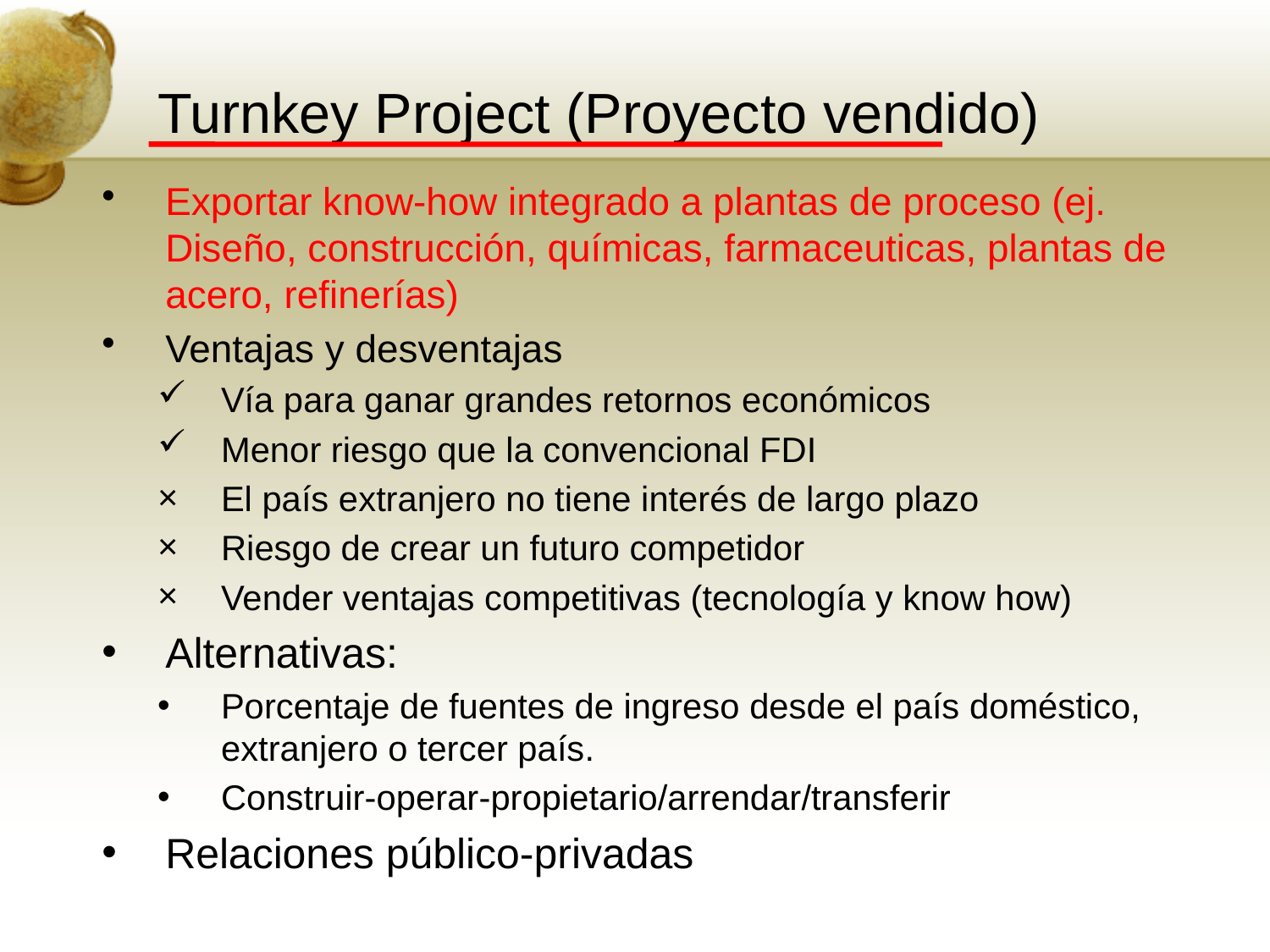

# Turnkey Project (Proyecto vendido)

Exportar know-how integrado a plantas de proceso (ej. Diseño, construcción, químicas, farmaceuticas, plantas de acero, refinerías)
Ventajas y desventajas
Vía para ganar grandes retornos económicos
Menor riesgo que la convencional FDI
El país extranjero no tiene interés de largo plazo
Riesgo de crear un futuro competidor
Vender ventajas competitivas (tecnología y know how)
Alternativas:
Porcentaje de fuentes de ingreso desde el país doméstico, extranjero o tercer país.
Construir-operar-propietario/arrendar/transferir
Relaciones público-privadas